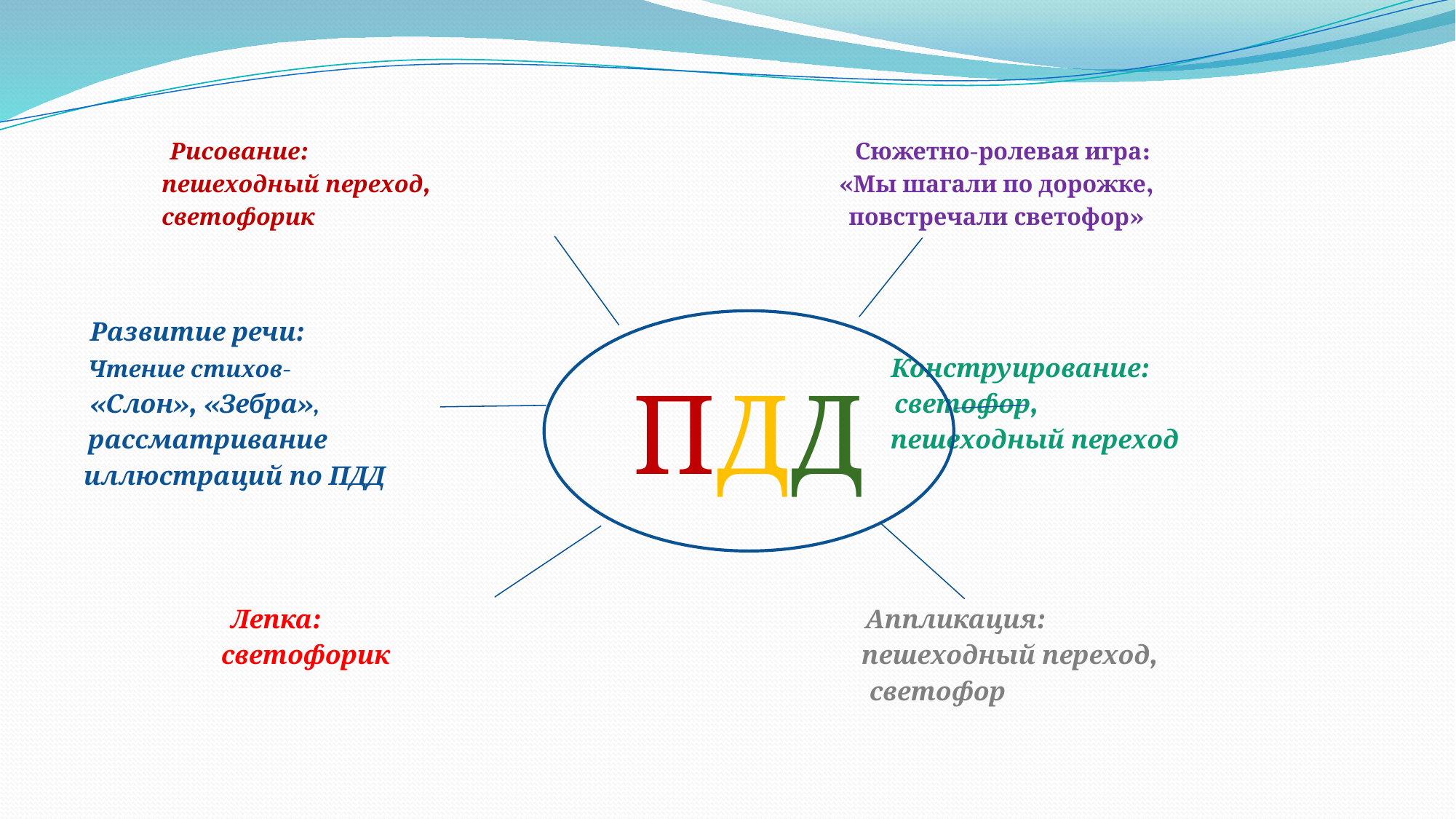

Рисование:                                                                                           Сюжетно-ролевая игра:
             пешеходный переход,                                                                    «Мы шагали по дорожке,
             светофорик                                                                                         повстречали светофор»

 Развитие речи:
 Чтение стихов-                                                                                                                          Конструирование:
 «Слон», «Зебра»,                                                                                                                     светофор,
 рассматривание                                                                                                                  пешеходный переход
иллюстраций по ПДД

                              Лепка:                                                                                   Аппликация:
                     светофорик                                                                        пешеходный переход,
                                                                                                                        светофор

ПДД